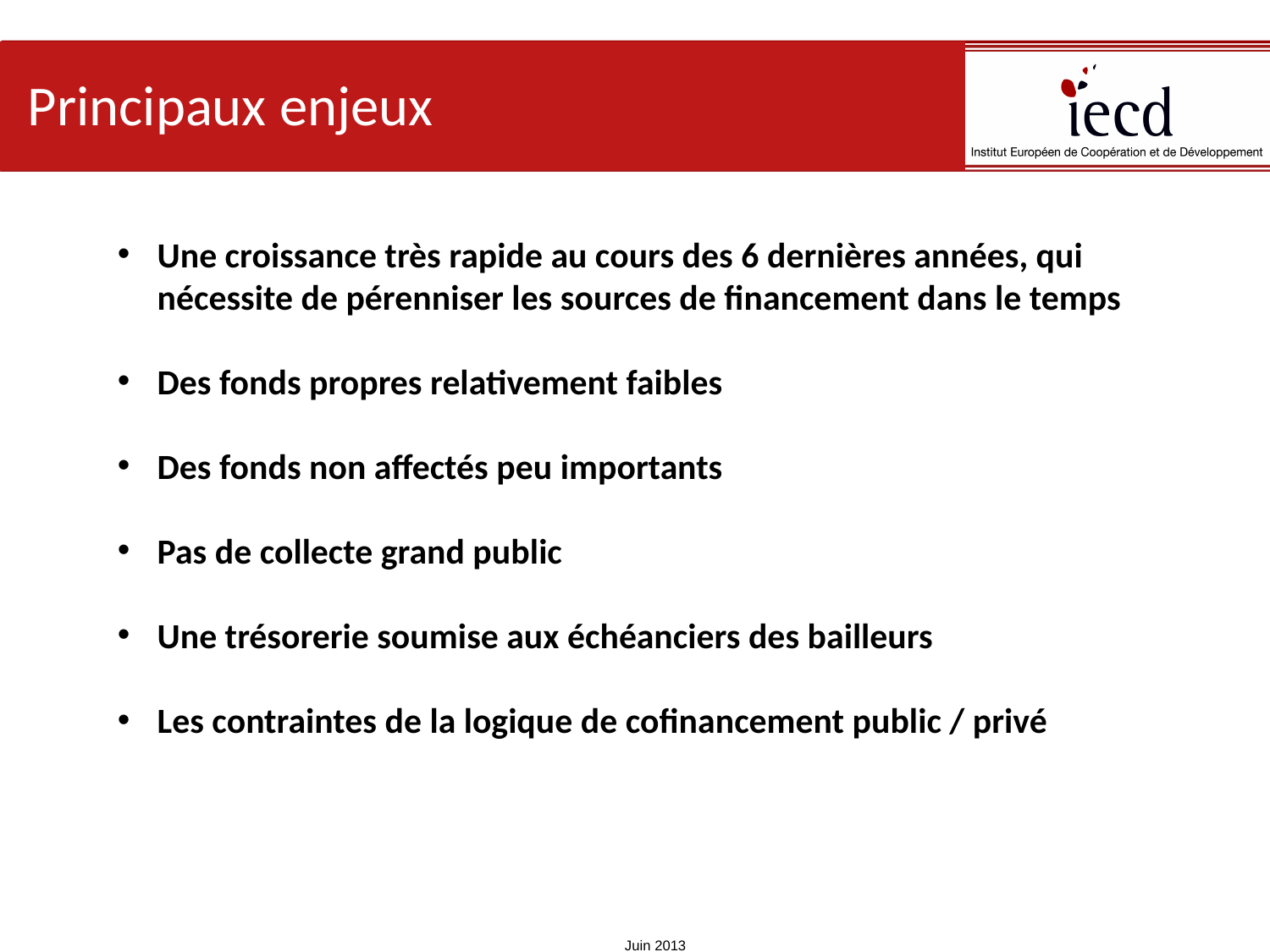

# Principaux enjeux
Une croissance très rapide au cours des 6 dernières années, qui nécessite de pérenniser les sources de financement dans le temps

Des fonds propres relativement faibles

Des fonds non affectés peu importants

Pas de collecte grand public

Une trésorerie soumise aux échéanciers des bailleurs

Les contraintes de la logique de cofinancement public / privé